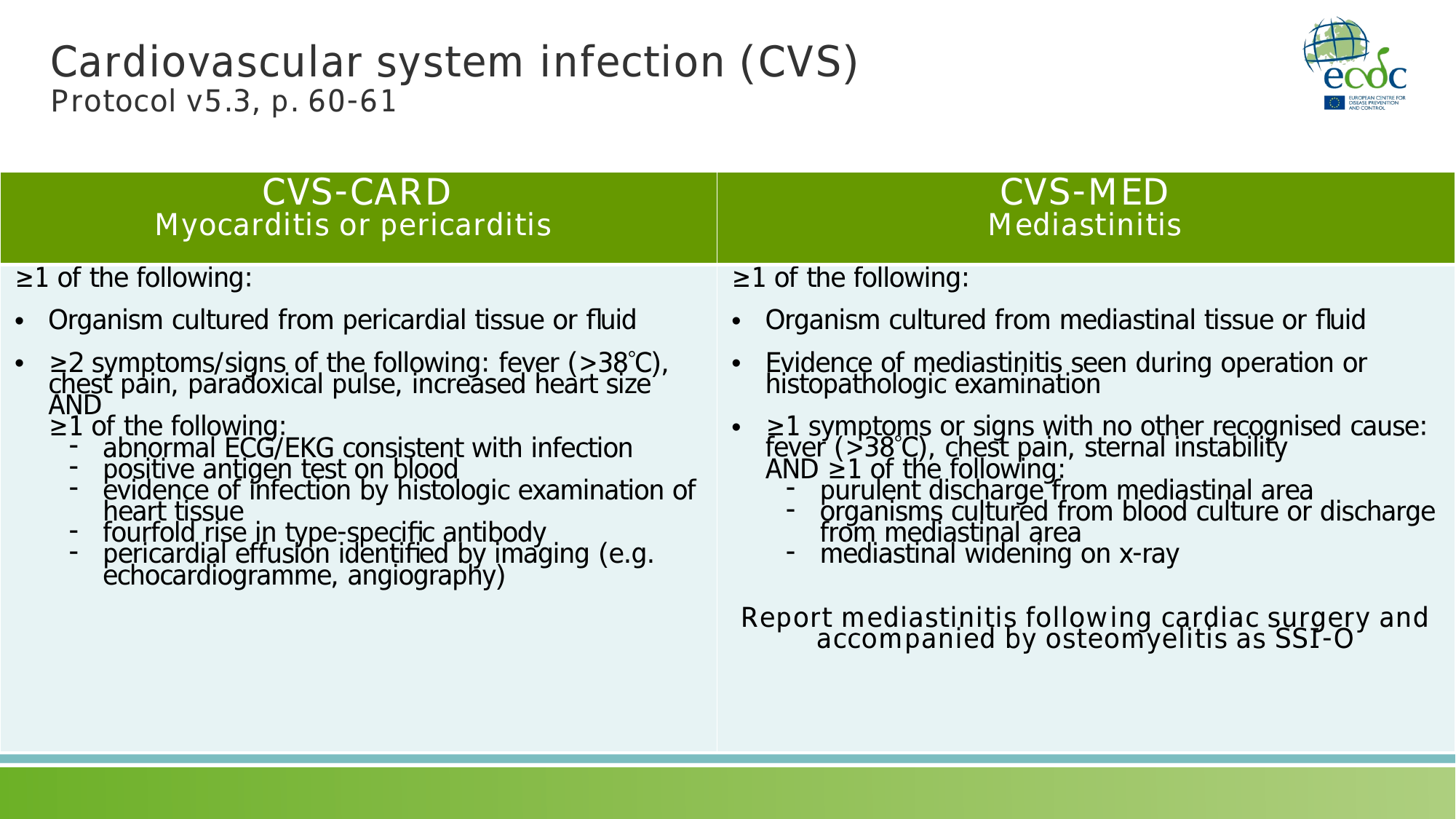

Cardiovascular system infection (CVS)
Protocol v5.3, p. 60-61
| CVS-CARD Myocarditis or pericarditis | CVS-MED Mediastinitis |
| --- | --- |
| ≥1 of the following: Organism cultured from pericardial tissue or fluid ≥2 symptoms/signs of the following: fever (>38°C), chest pain, paradoxical pulse, increased heart size AND ≥1 of the following: abnormal ECG/EKG consistent with infection positive antigen test on blood evidence of infection by histologic examination of heart tissue fourfold rise in type-specific antibody pericardial effusion identified by imaging (e.g. echocardiogramme, angiography) | ≥1 of the following: Organism cultured from mediastinal tissue or fluid Evidence of mediastinitis seen during operation or histopathologic examination ≥1 symptoms or signs with no other recognised cause: fever (>38°C), chest pain, sternal instability AND ≥1 of the following: purulent discharge from mediastinal area organisms cultured from blood culture or discharge from mediastinal area mediastinal widening on x-ray   Report mediastinitis following cardiac surgery and accompanied by osteomyelitis as SSI-O |